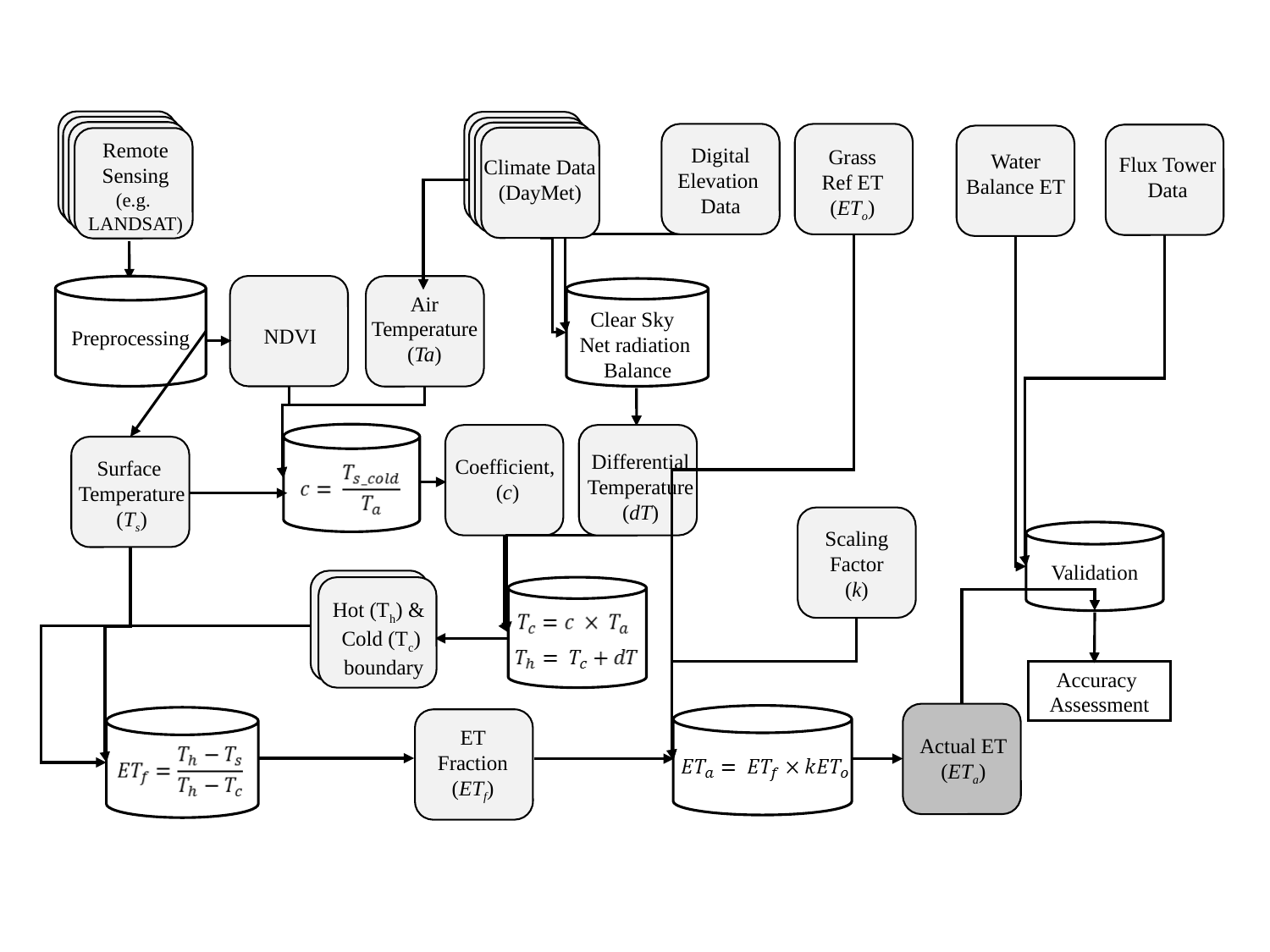

Remote
Sensing
(e.g.
LANDSAT)
Digital
Elevation
Data
Grass
Ref ET
(ETo)
Water
Balance ET
Flux Tower
Data
Climate Data
(DayMet)

Preprocessing

Air
Temperature
(Ta)
Clear Sky
Net radiation
Balance
NDVI

Differential
Temperature
(dT)
Coefficient,
(c)
Surface
Temperature
(Ts)

Scaling
Factor
(k)
Validation

Hot (Th) &
Cold (Tc)
 boundary

Accuracy
Assessment

ET Fraction
(ETf)
Actual ET
(ETa)